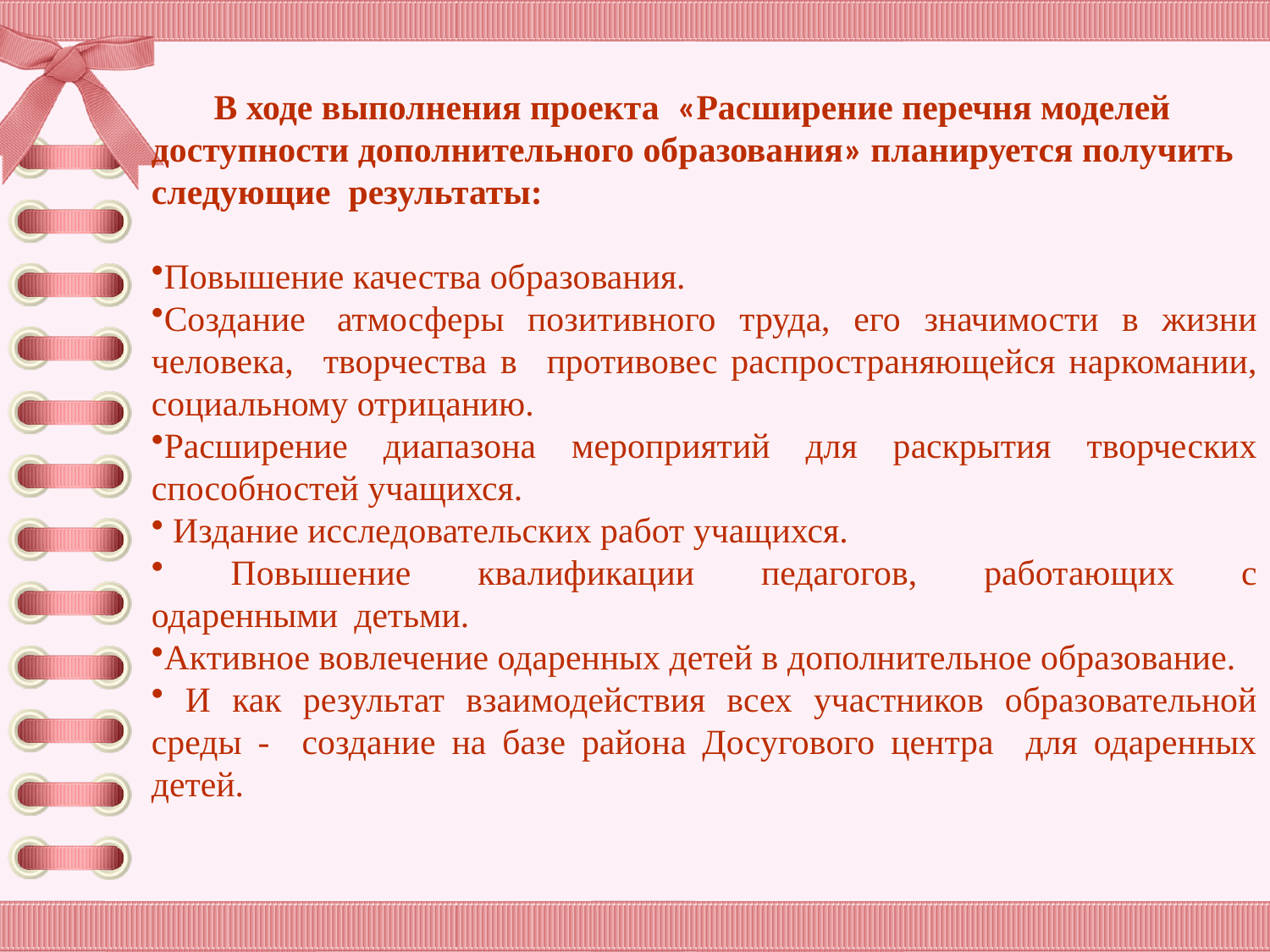

В ходе выполнения проекта  «Расширение перечня моделей доступности дополнительного образования» планируется получить следующие  результаты:

Повышение качества образования.
Создание  атмосферы позитивного труда, его значимости в жизни человека,   творчества в   противовес распространяющейся наркомании, социальному отрицанию.
Расширение диапазона мероприятий для раскрытия творческих способностей учащихся.
 Издание исследовательских работ учащихся.
 Повышение квалификации педагогов, работающих с одаренными  детьми.
Активное вовлечение одаренных детей в дополнительное образование.
 И как результат взаимодействия всех участников образовательной среды -  создание на базе района Досугового центра  для одаренных детей.